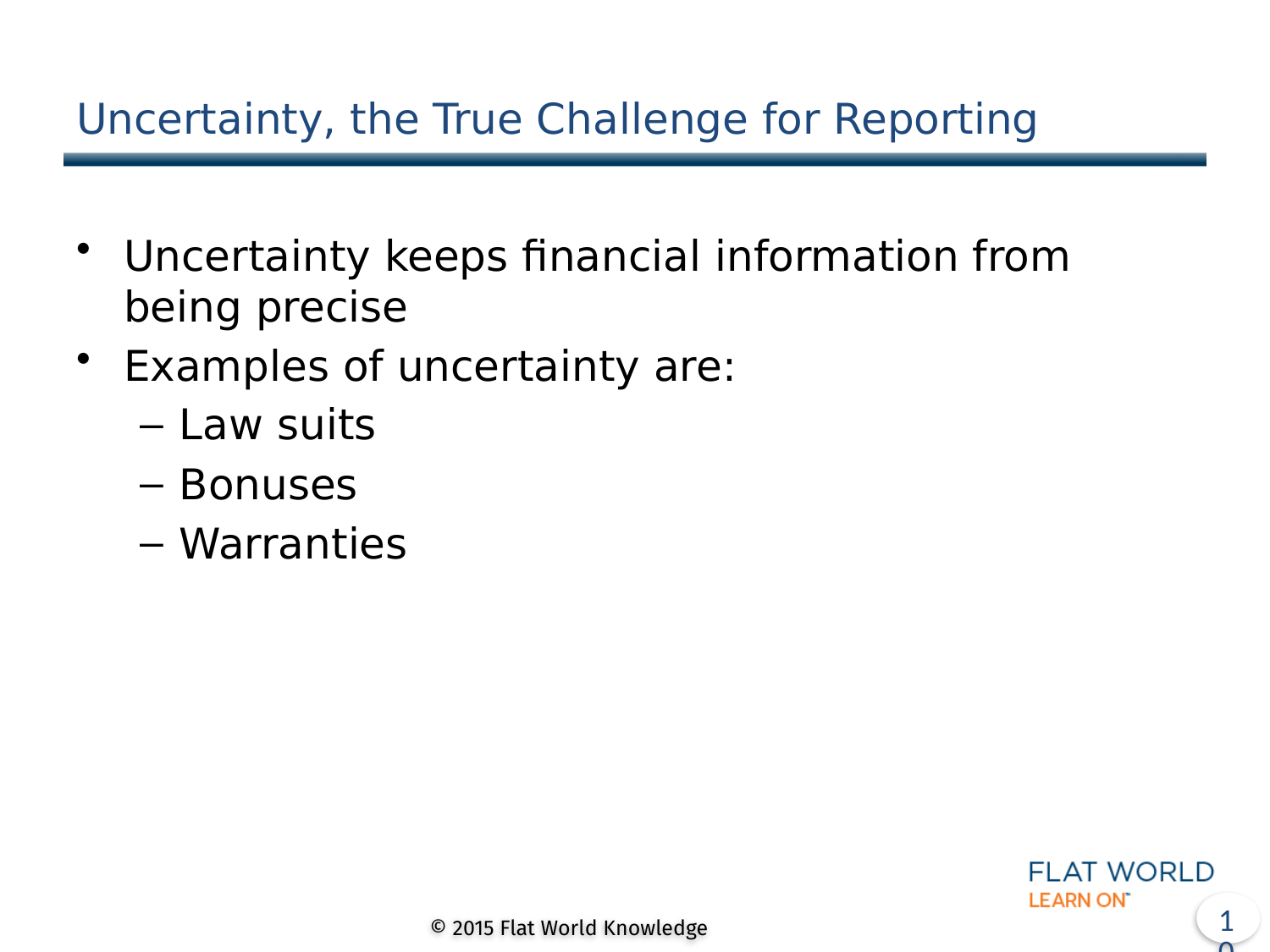

# Uncertainty, the True Challenge for Reporting
Uncertainty keeps financial information from being precise
Examples of uncertainty are:
Law suits
Bonuses
Warranties

10
© 2015 Flat World Knowledge